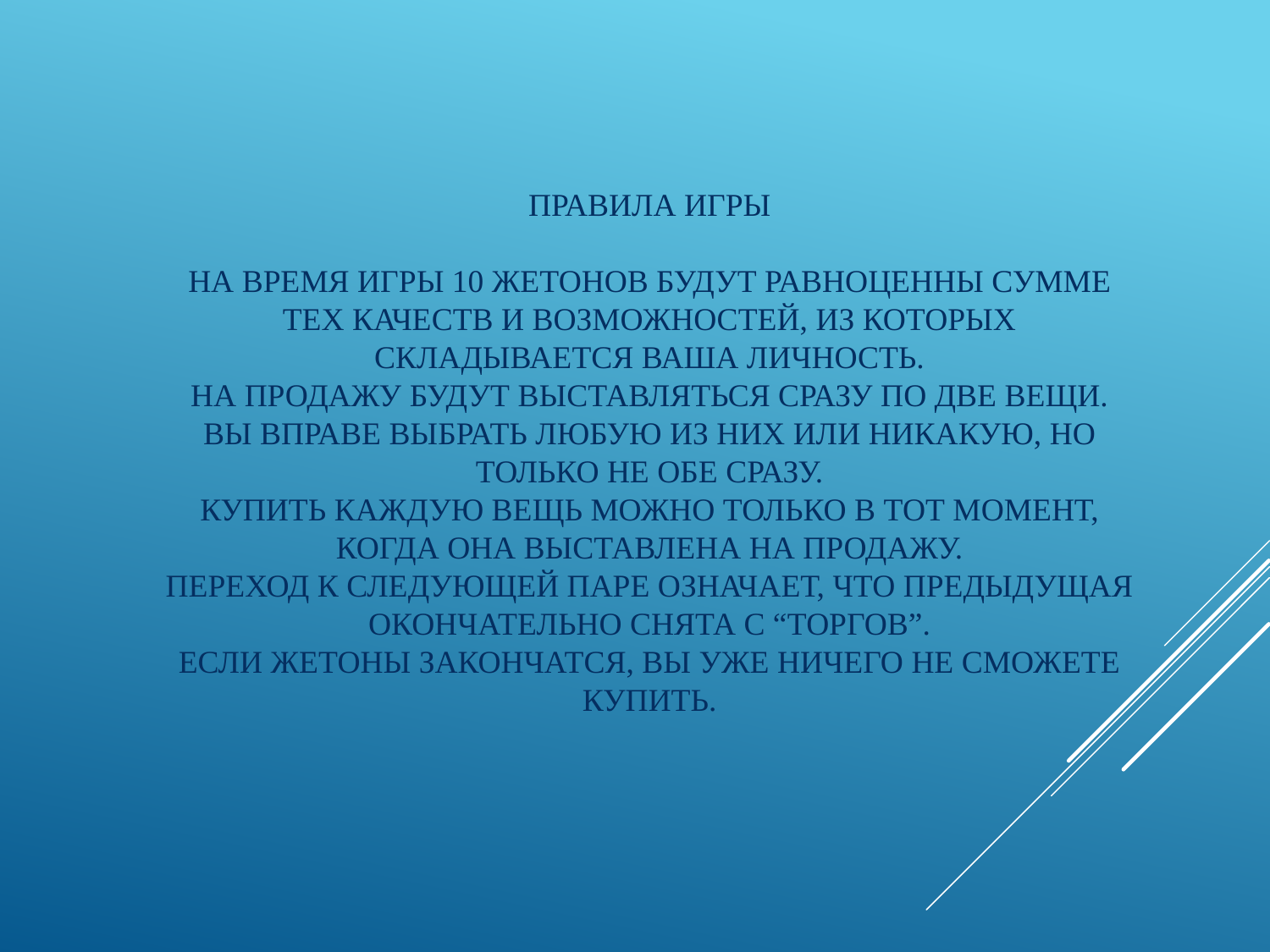

# Правила игры На время игры 10 жетонов будут равноценны сумме тех качеств и возможностей, из которых складывается ваша личность. На продажу будут выставляться сразу по две вещи. Вы вправе выбрать любую из них или никакую, но только не обе сразу. Купить каждую вещь можно только в тот момент, когда она выставлена на продажу. Переход к следующей паре означает, что предыдущая окончательно снята с “торгов”. Если жетоны закончатся, вы уже ничего не сможете купить.